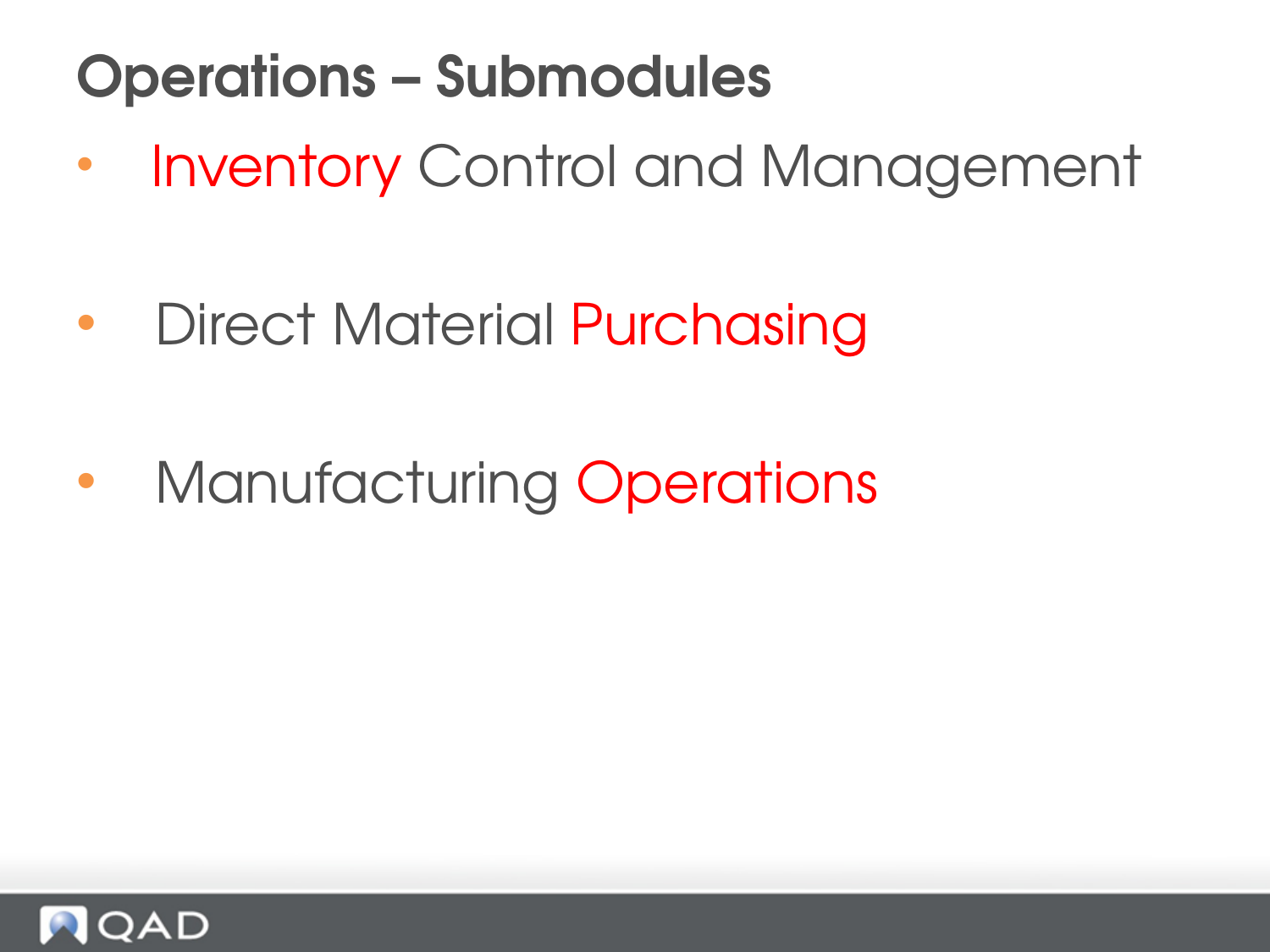

# Operations – Submodules
  Inventory Control and Management

  Direct Material Purchasing

  Manufacturing Operations